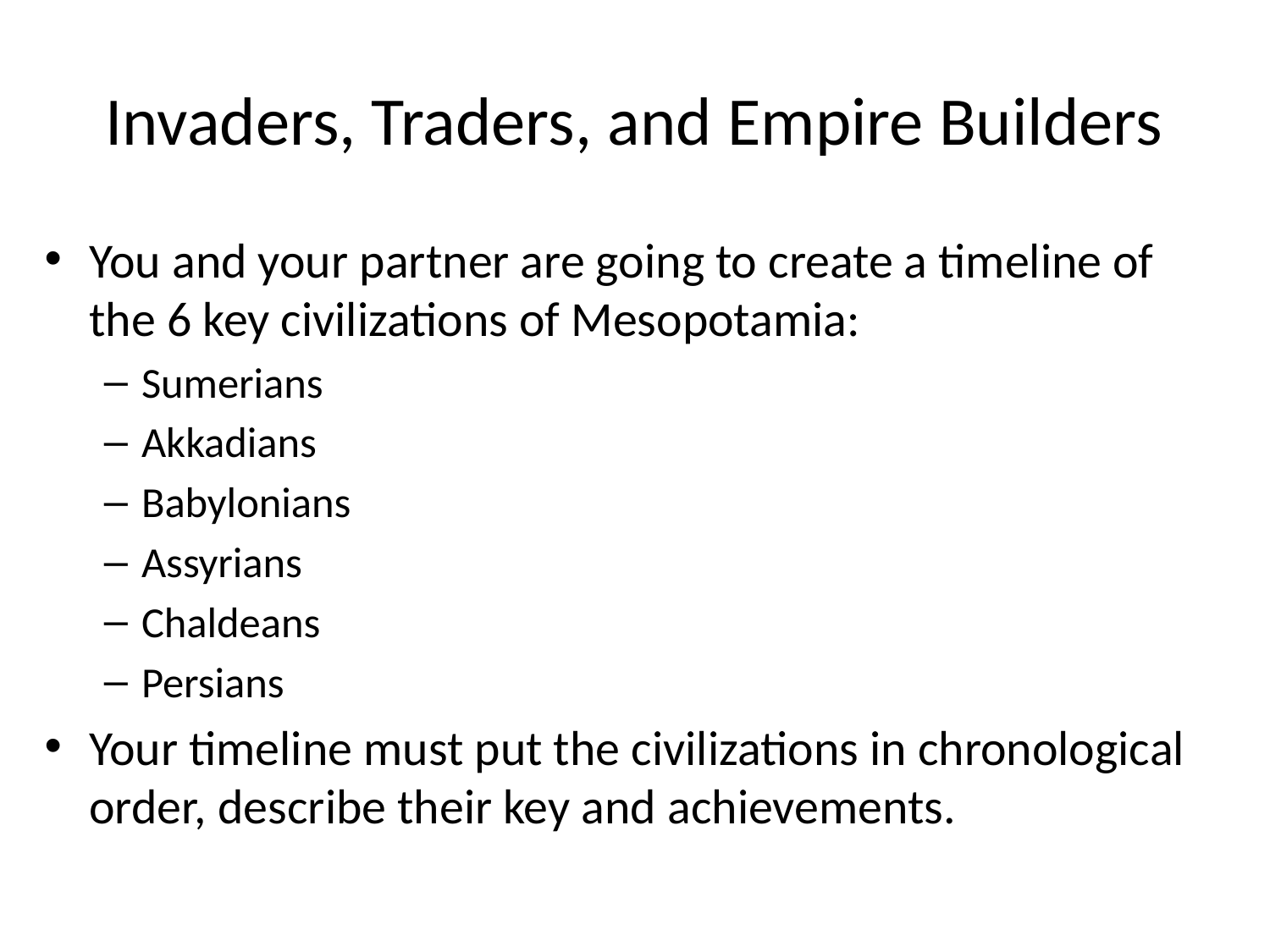

# Invaders, Traders, and Empire Builders
You and your partner are going to create a timeline of the 6 key civilizations of Mesopotamia:
Sumerians
Akkadians
Babylonians
Assyrians
Chaldeans
Persians
Your timeline must put the civilizations in chronological order, describe their key and achievements.